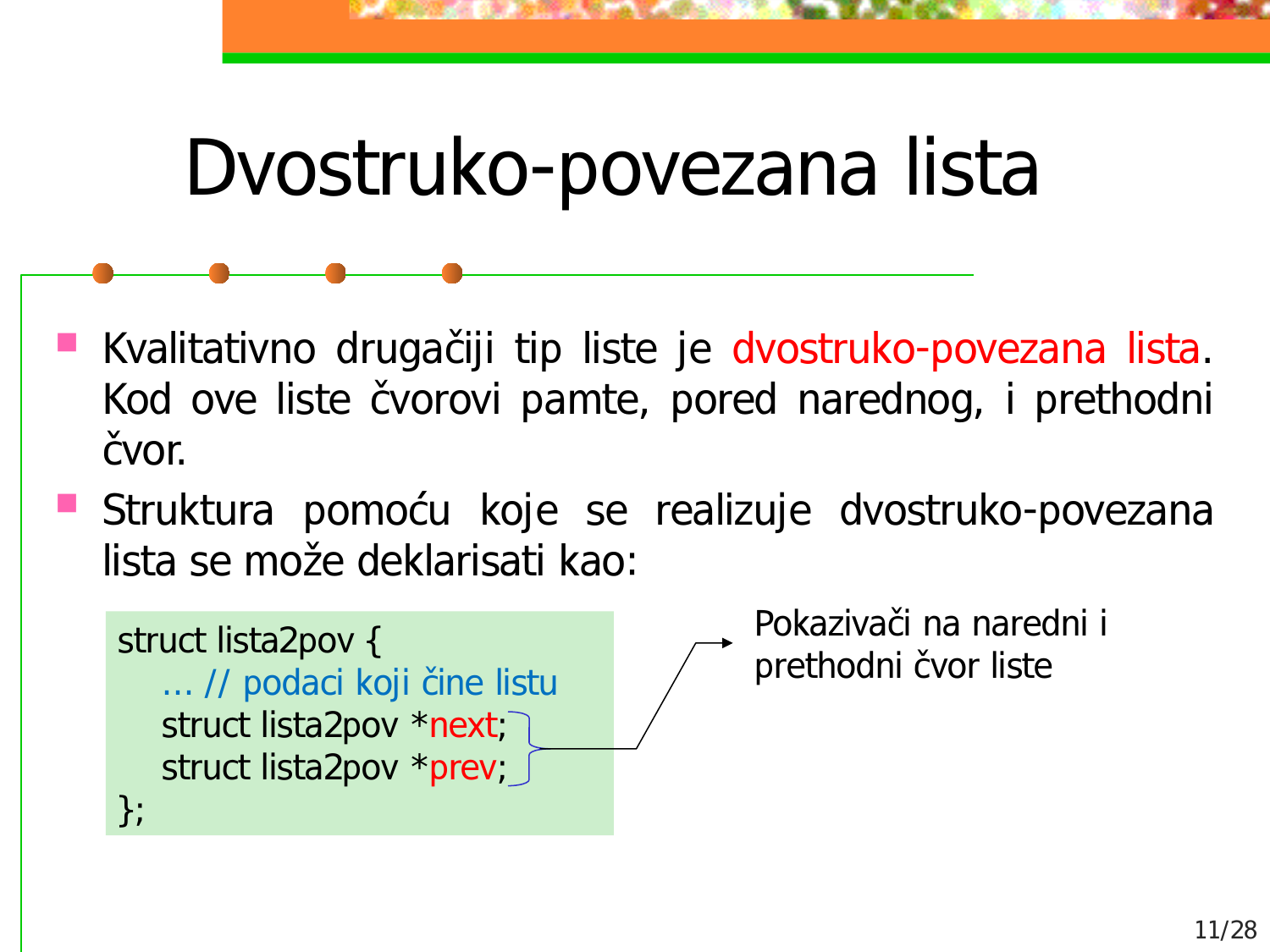

# Dvostruko-povezana lista
Kvalitativno drugačiji tip liste je dvostruko-povezana lista. Kod ove liste čvorovi pamte, pored narednog, i prethodni čvor.
Struktura pomoću koje se realizuje dvostruko-povezana lista se može deklarisati kao:
Pokazivači na naredni i prethodni čvor liste
struct lista2pov {
    ... // podaci koji čine listu
    struct lista2pov *next;
    struct lista2pov *prev;
};

11/28